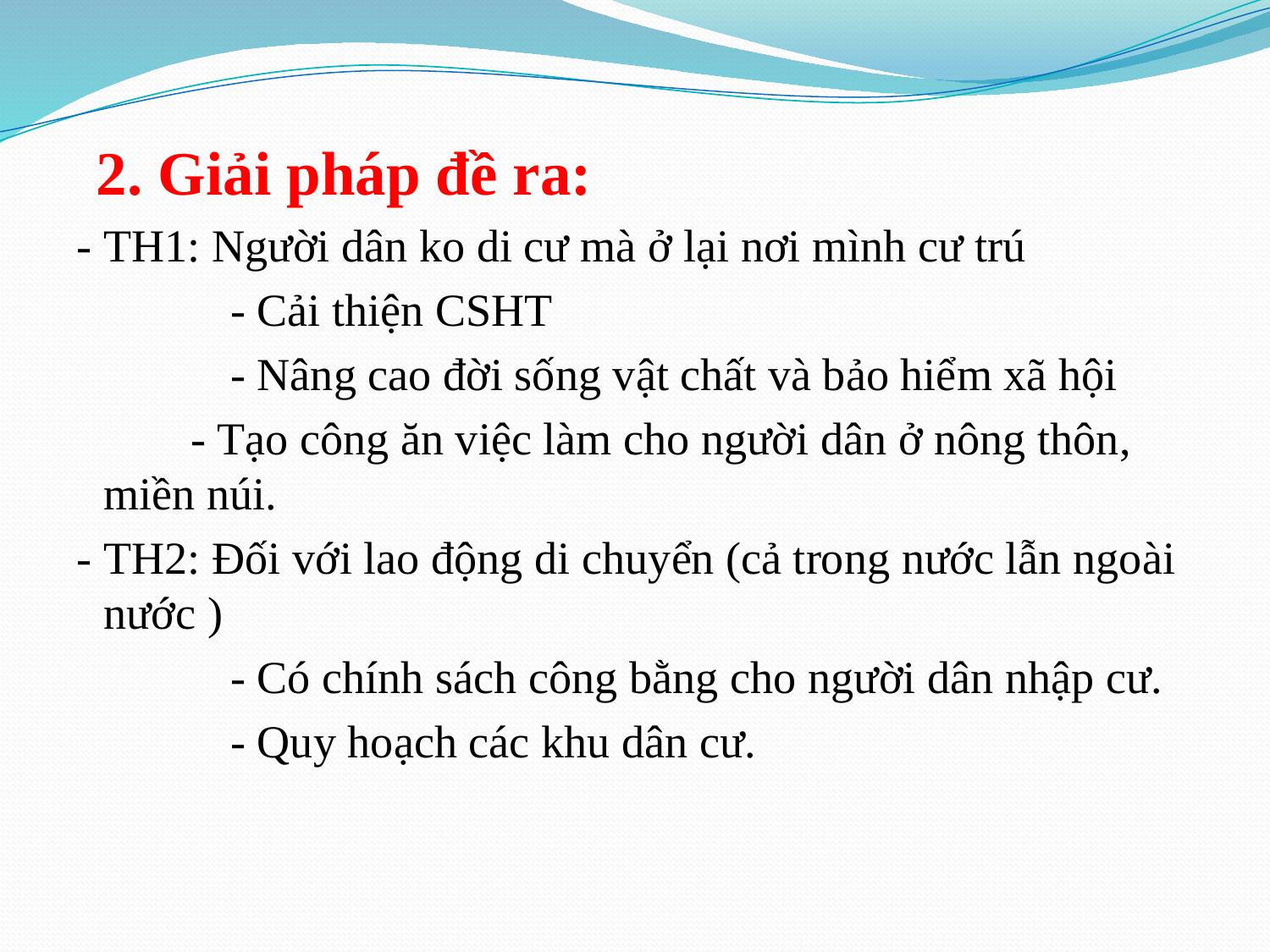

2. Giải pháp đề ra:
 - TH1: Người dân ko di cư mà ở lại nơi mình cư trú
    	- Cải thiện CSHT
    	- Nâng cao đời sống vật chất và bảo hiểm xã hội
           - Tạo công ăn việc làm cho người dân ở nông thôn, miền núi.
 - TH2: Đối với lao động di chuyển (cả trong nước lẫn ngoài nước )
    	- Có chính sách công bằng cho người dân nhập cư.
    	- Quy hoạch các khu dân cư.